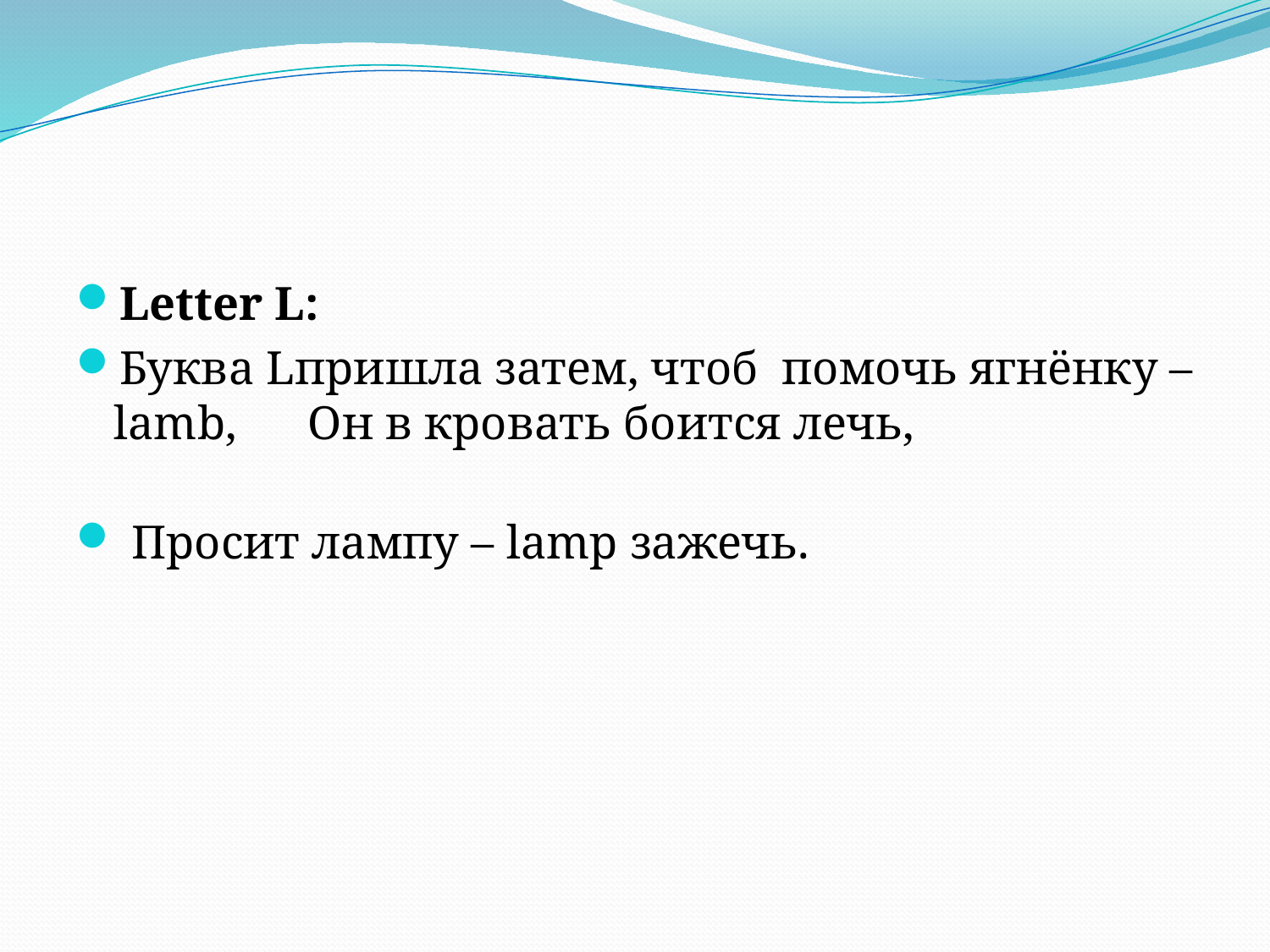

#
Letter L:
Буква Lпришла затем, чтоб  помочь ягнёнку – lamb,      Он в кровать боится лечь,
 Просит лампу – lamp зажечь.